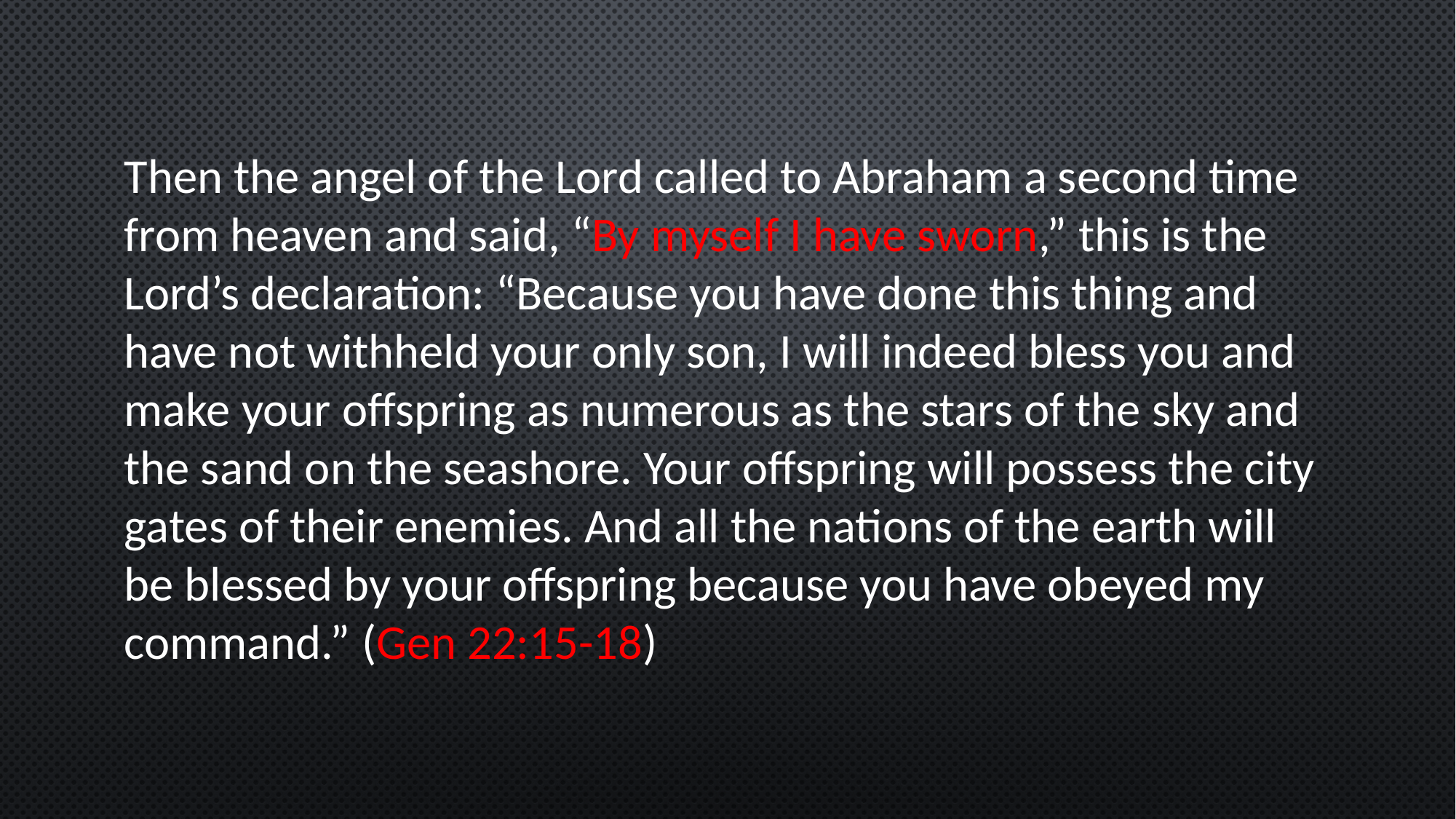

Then the angel of the Lord called to Abraham a second time from heaven and said, “By myself I have sworn,” this is the Lord’s declaration: “Because you have done this thing and have not withheld your only son, I will indeed bless you and make your offspring as numerous as the stars of the sky and the sand on the seashore. Your offspring will possess the city gates of their enemies. And all the nations of the earth will be blessed by your offspring because you have obeyed my command.” (Gen 22:15-18)